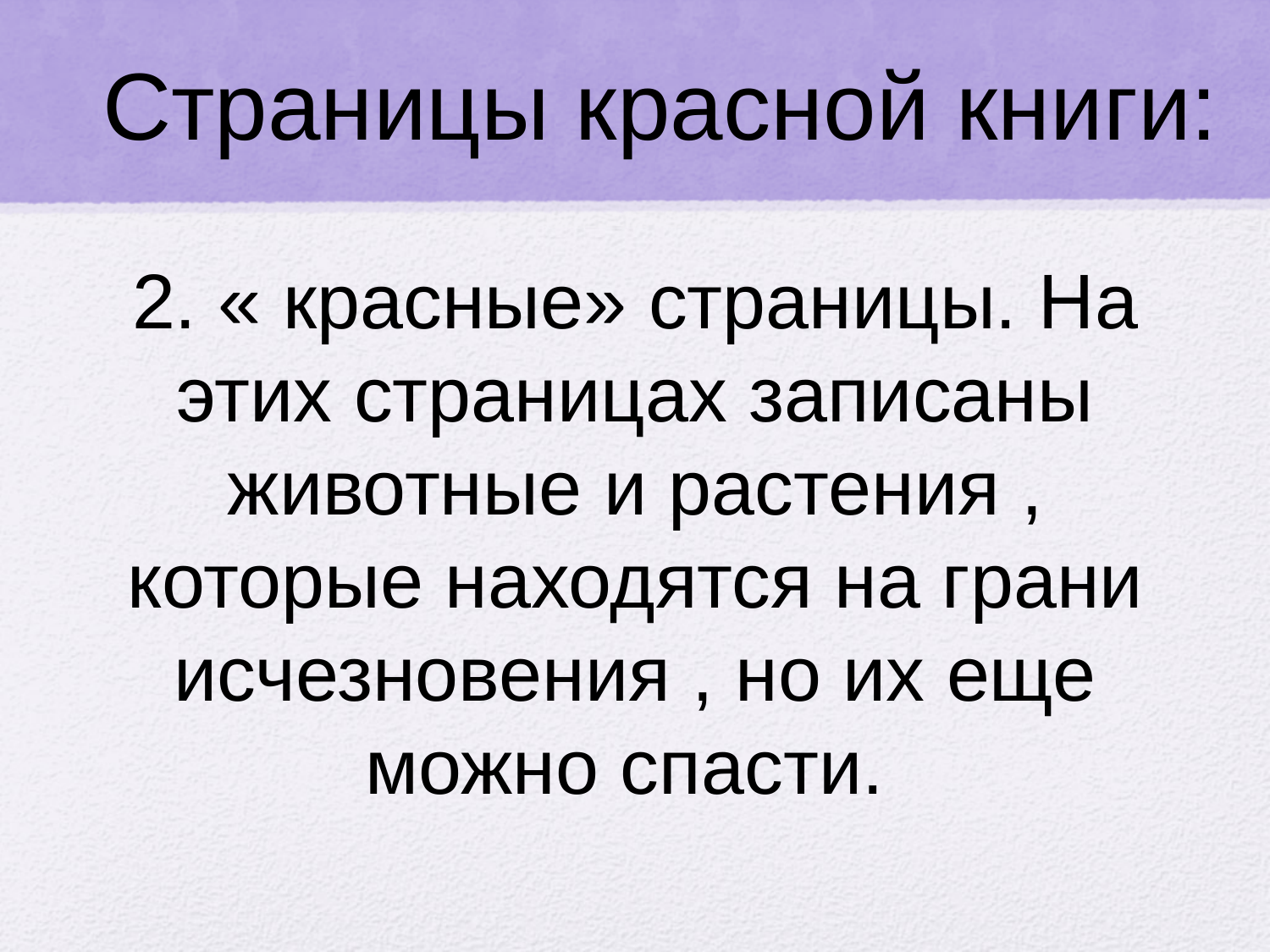

# Страницы красной книги:
2. « красные» страницы. На этих страницах записаны животные и растения , которые находятся на грани исчезновения , но их еще можно спасти.